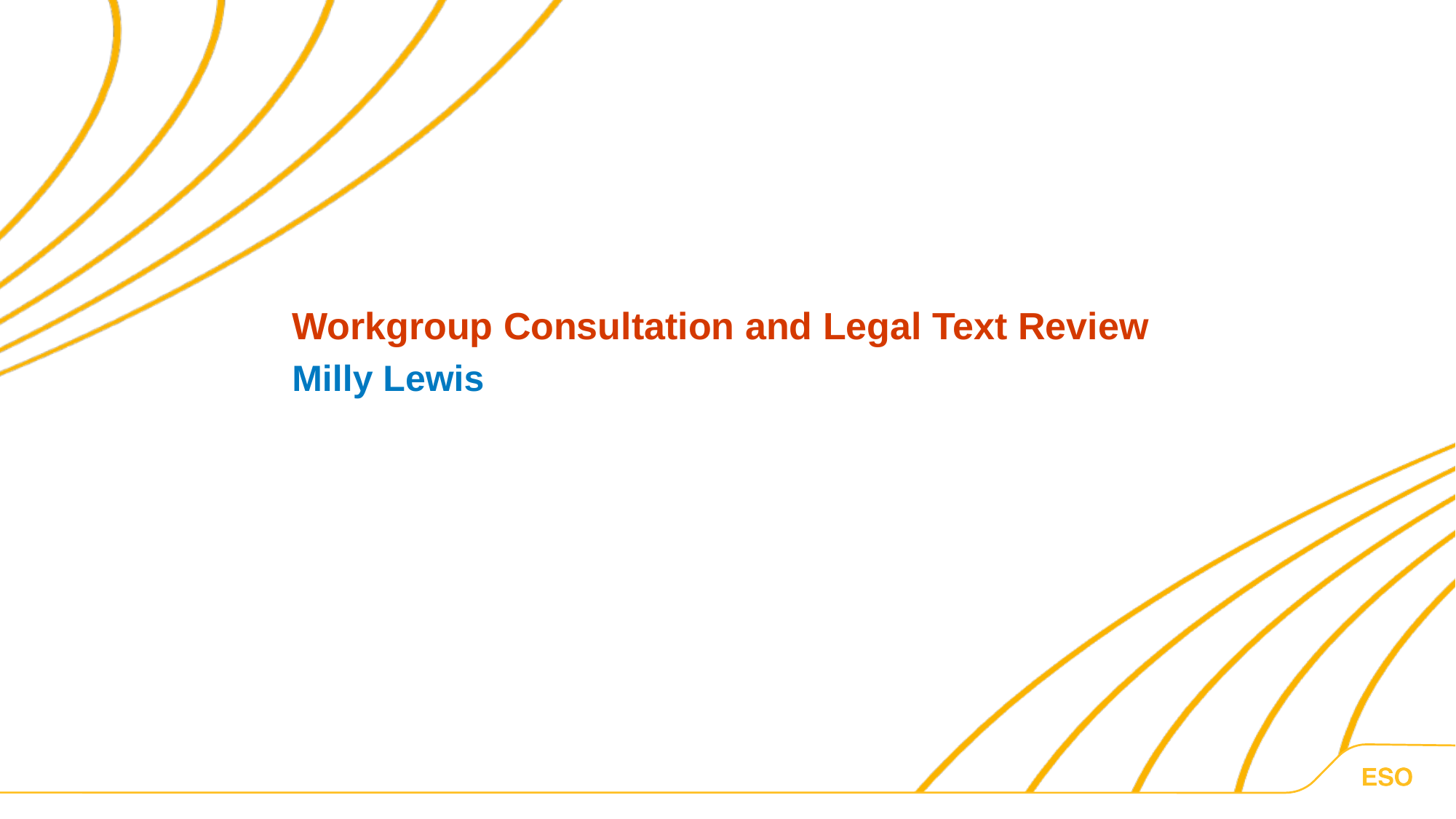

Workgroup Consultation and Legal Text Review
Milly Lewis